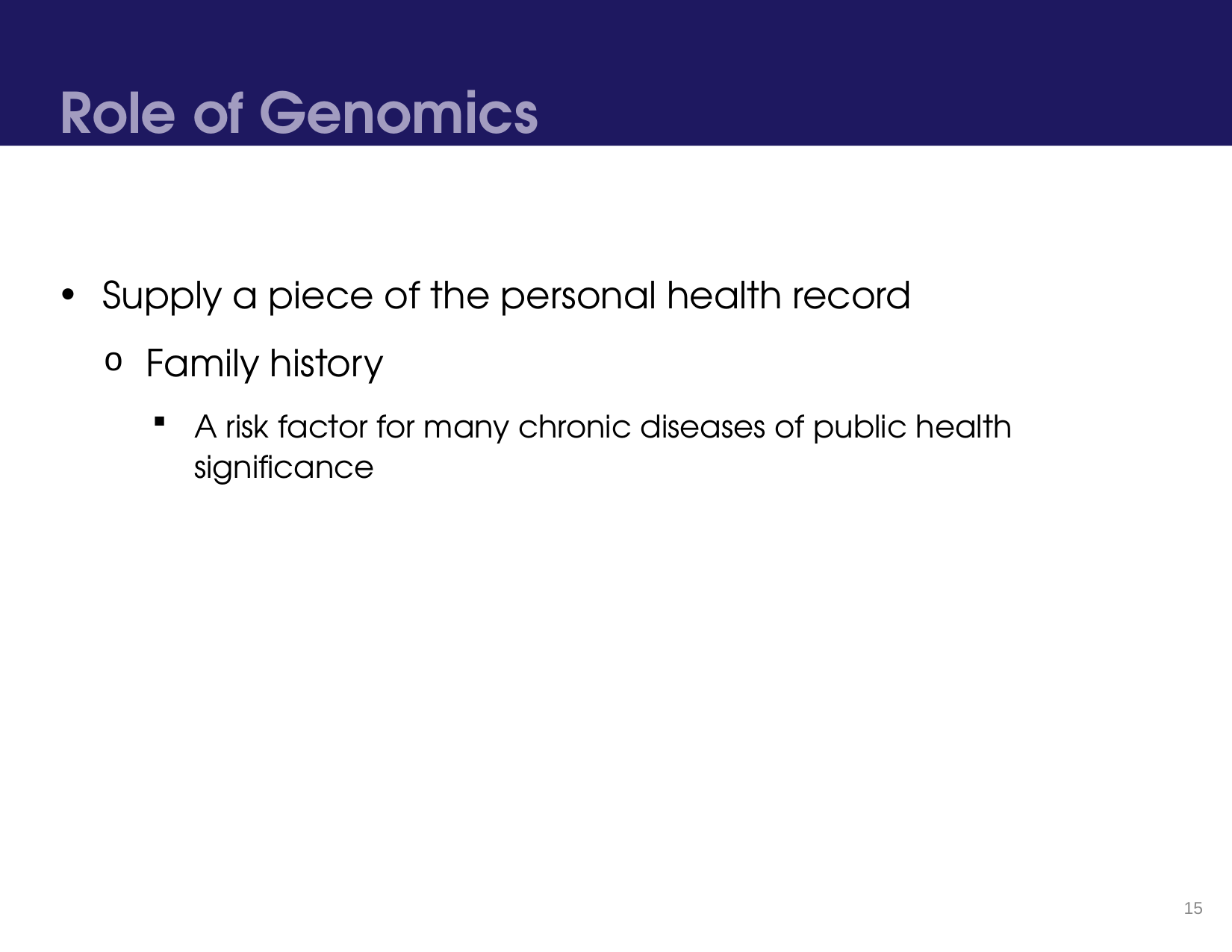

# Role of Genomics
Supply a piece of the personal health record
Family history
A risk factor for many chronic diseases of public health significance

15